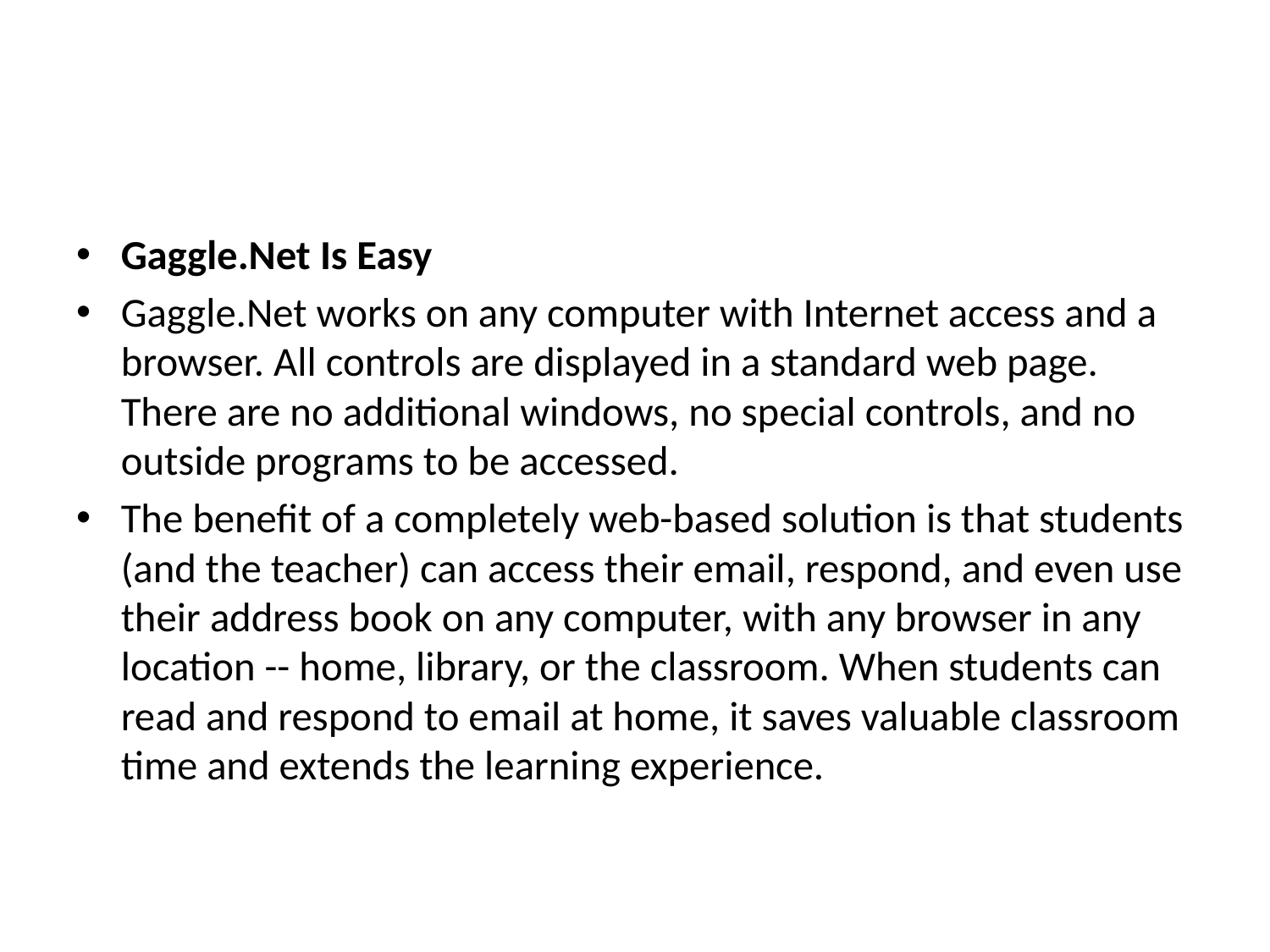

#
Gaggle.Net Is Easy
Gaggle.Net works on any computer with Internet access and a browser. All controls are displayed in a standard web page. There are no additional windows, no special controls, and no outside programs to be accessed.
The benefit of a completely web-based solution is that students (and the teacher) can access their email, respond, and even use their address book on any computer, with any browser in any location -- home, library, or the classroom. When students can read and respond to email at home, it saves valuable classroom time and extends the learning experience.